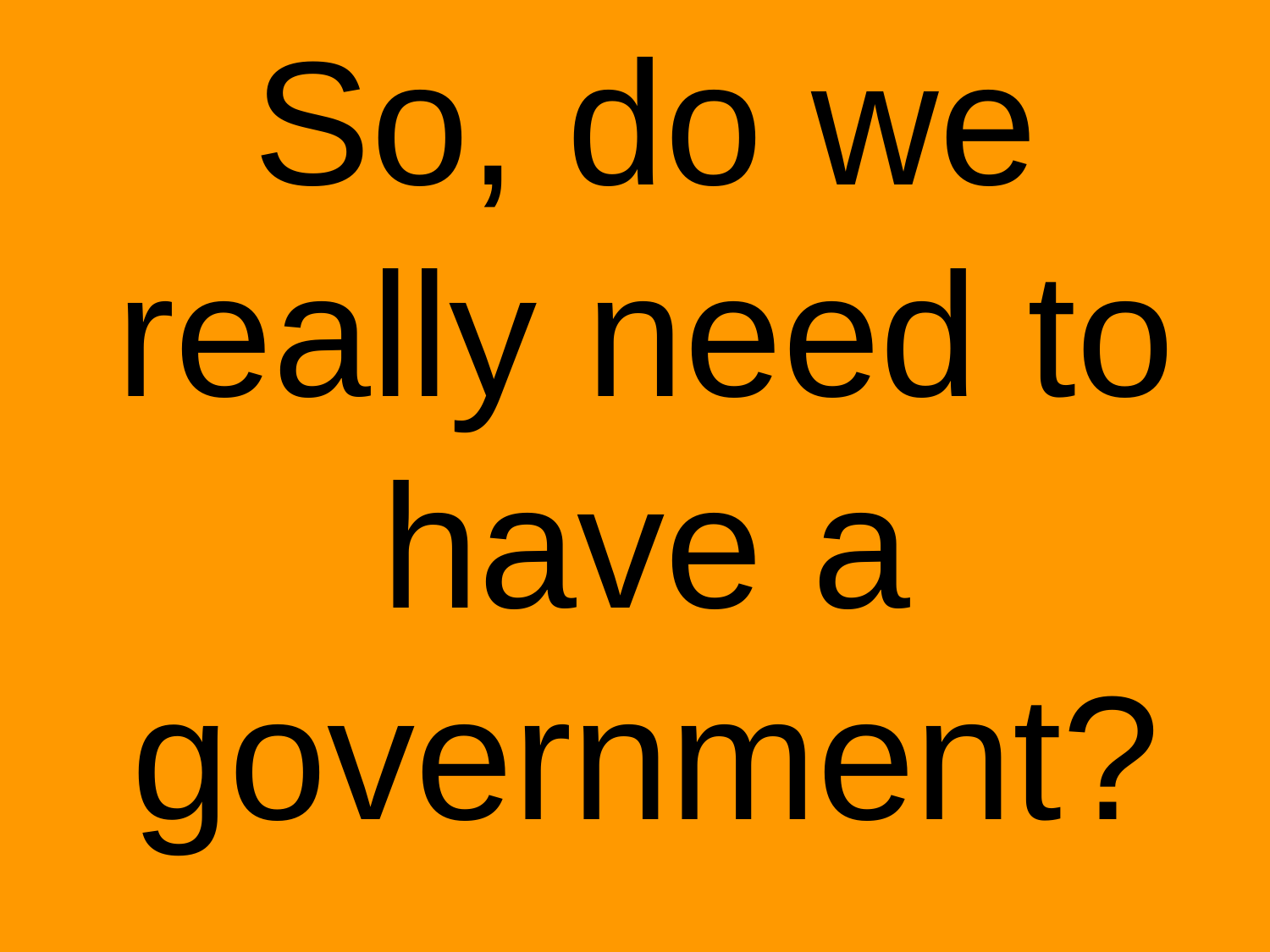

# So, do we really need to have a government?